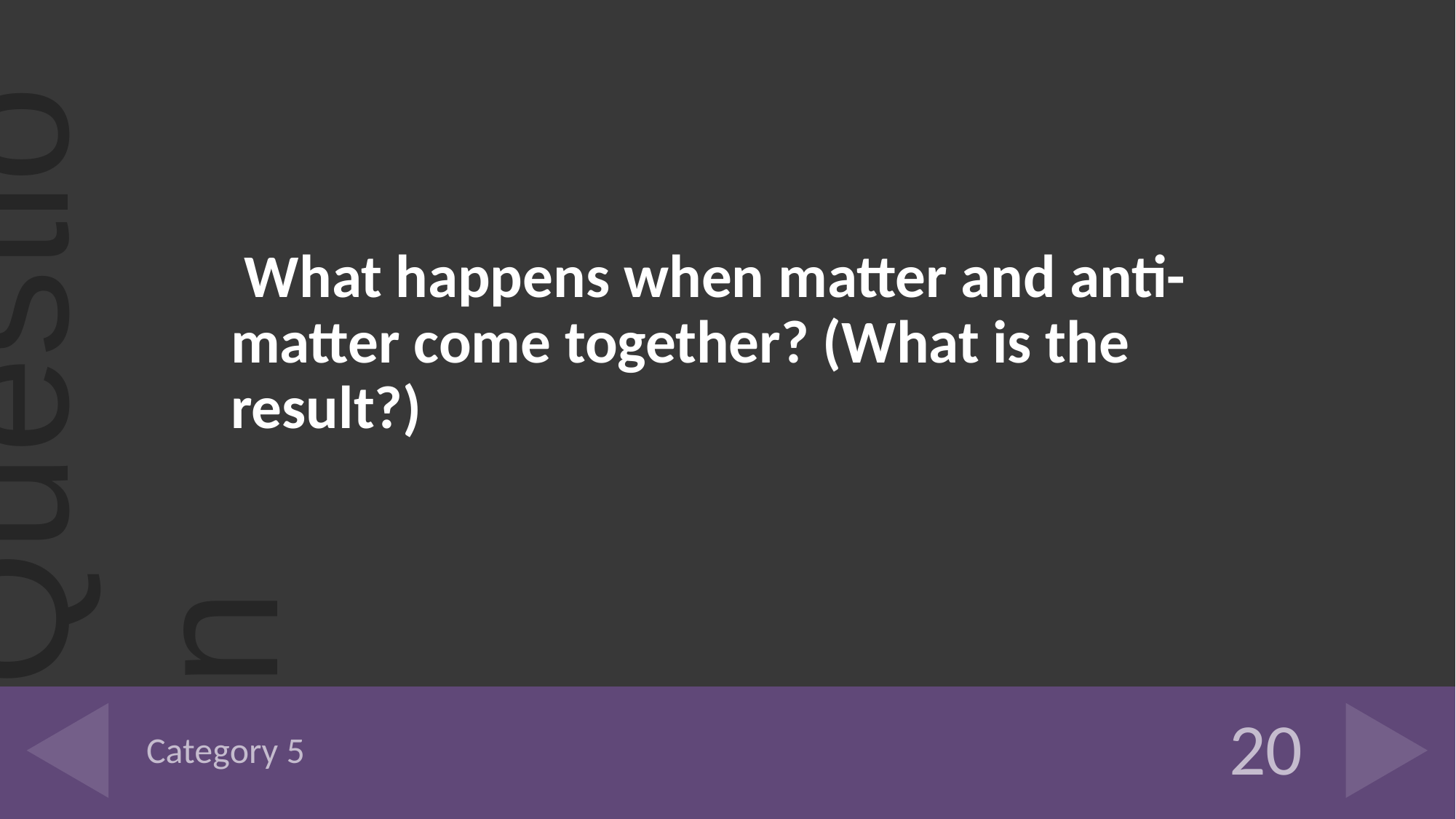

What happens when matter and anti-matter come together? (What is the result?)
# Category 5
20